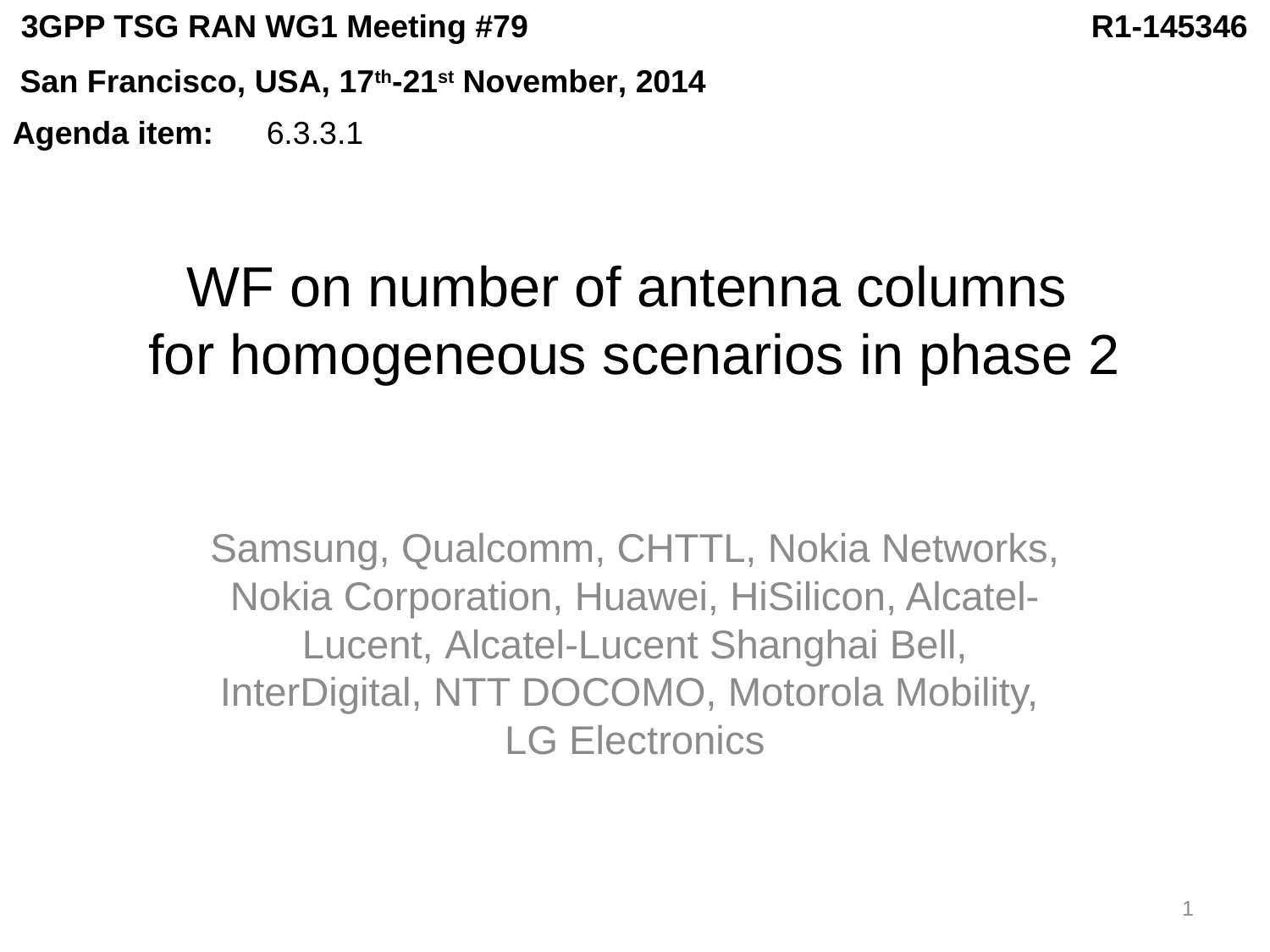

3GPP TSG RAN WG1 Meeting #79
R1-145346
San Francisco, USA, 17th-21st November, 2014
Agenda item:	6.3.3.1
# WF on number of antenna columns for homogeneous scenarios in phase 2
Samsung, Qualcomm, CHTTL, Nokia Networks, Nokia Corporation, Huawei, HiSilicon, Alcatel-Lucent, Alcatel-Lucent Shanghai Bell, InterDigital, NTT DOCOMO, Motorola Mobility,
LG Electronics
1